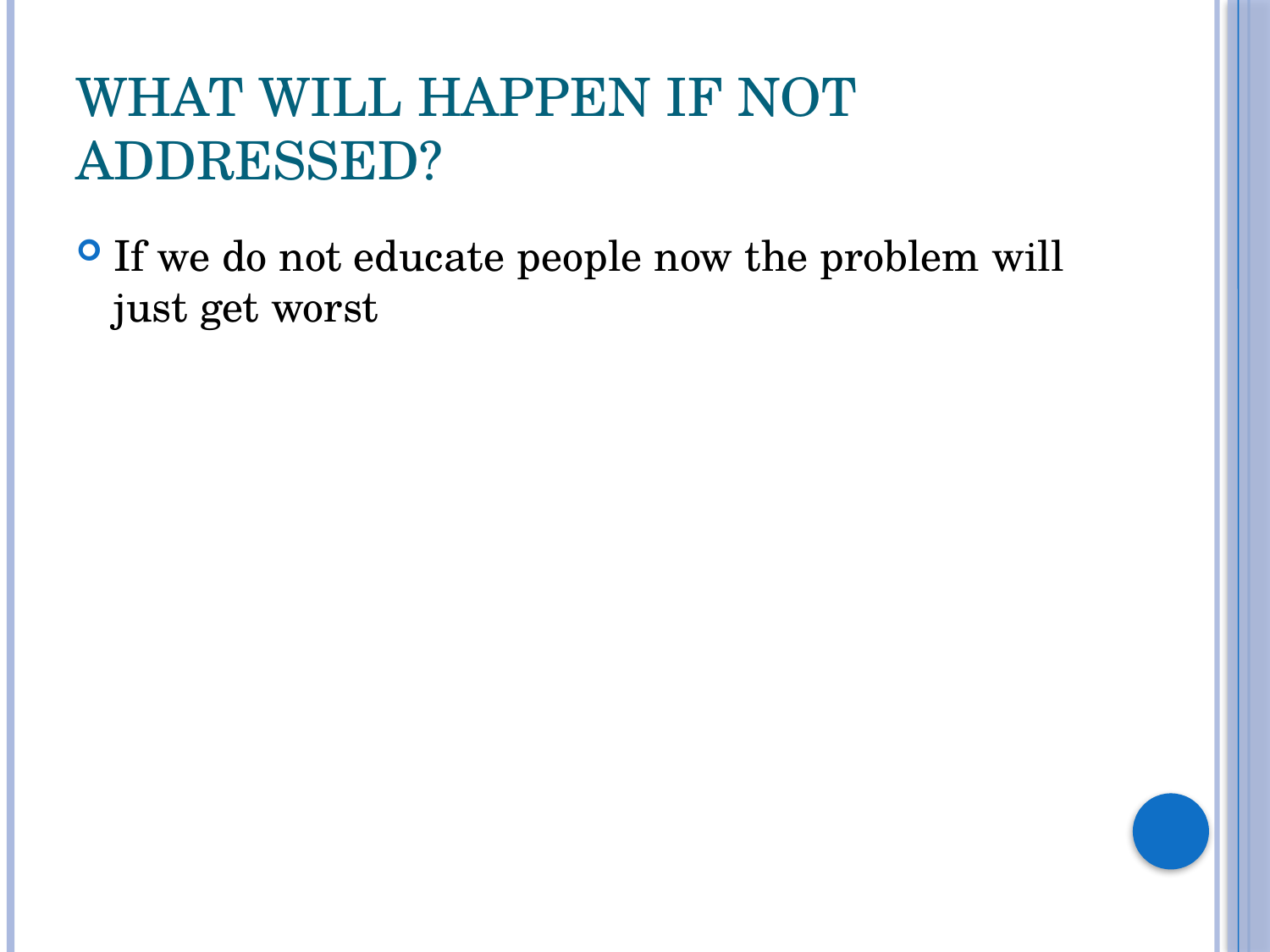

# What Will Happen if Not Addressed?
If we do not educate people now the problem will just get worst